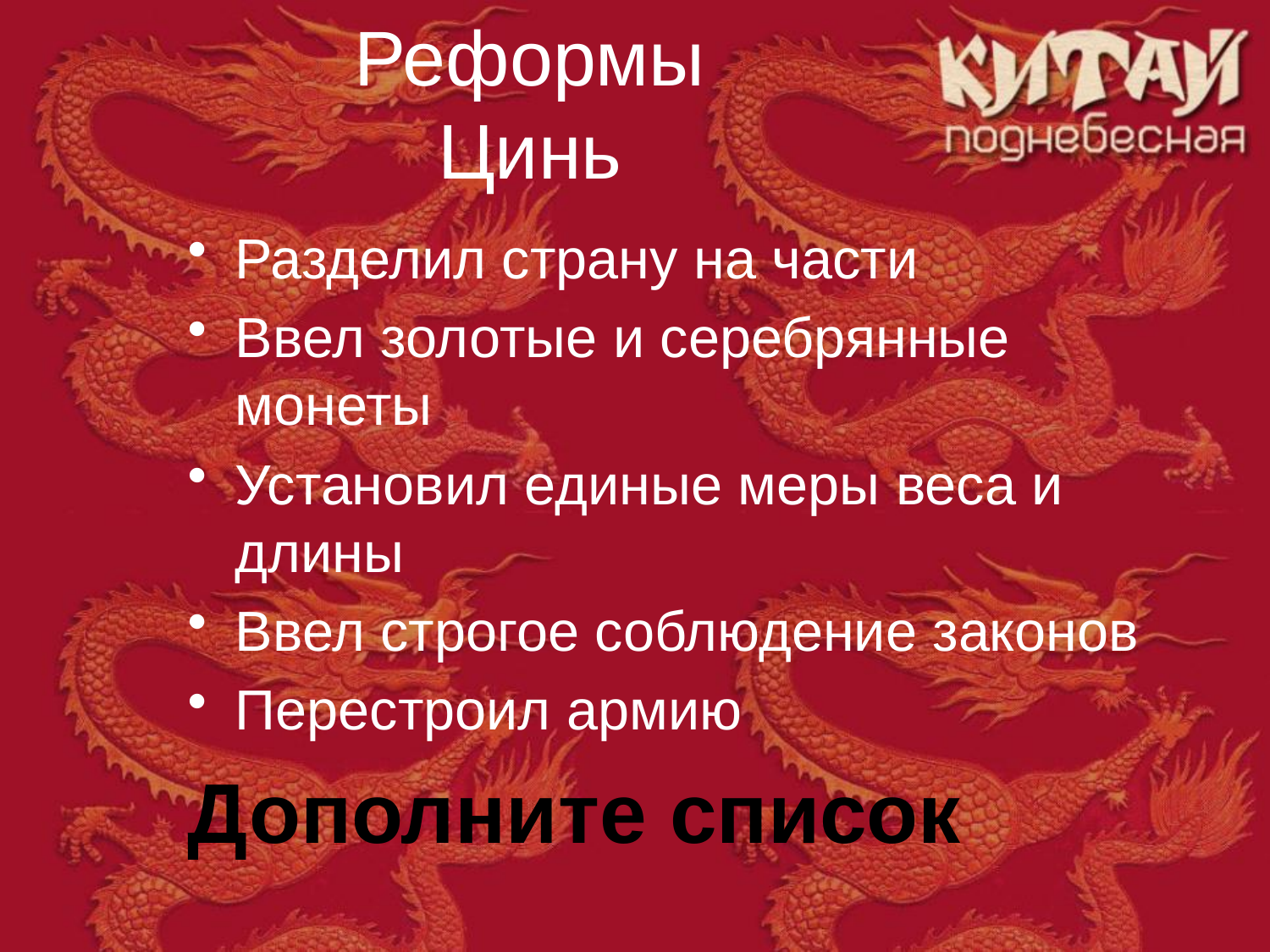

# Реформы Цинь
Разделил страну на части
Ввел золотые и серебрянные монеты
Установил единые меры веса и длины
Ввел строгое соблюдение законов
Перестроил армию
Дополните список